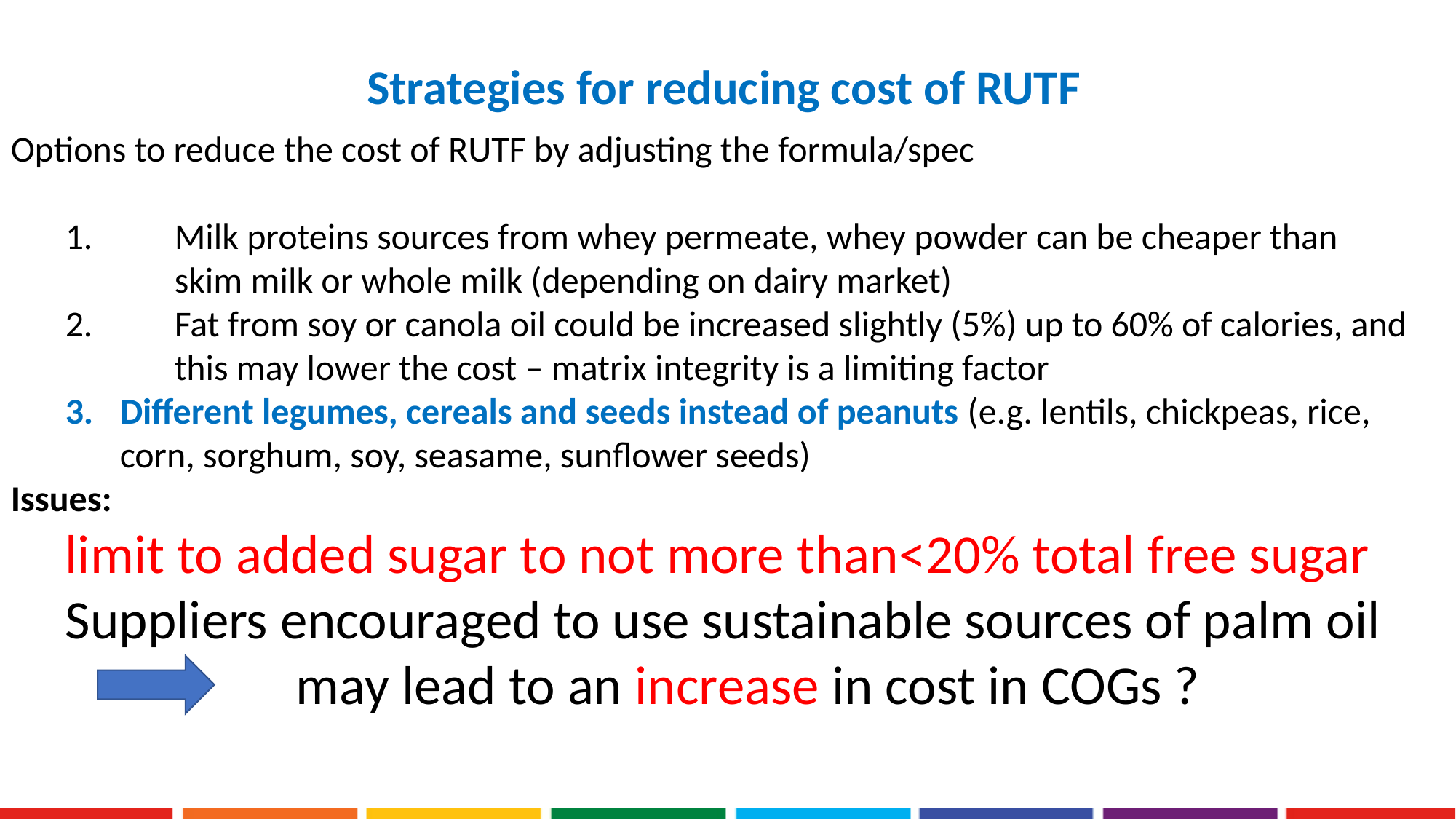

Strategies for reducing cost of RUTF
Options to reduce the cost of RUTF by adjusting the formula/spec

1. 	Milk proteins sources from whey permeate, whey powder can be cheaper than
	skim milk or whole milk (depending on dairy market)
2.	Fat from soy or canola oil could be increased slightly (5%) up to 60% of calories, and 	this may lower the cost – matrix integrity is a limiting factor
Different legumes, cereals and seeds instead of peanuts (e.g. lentils, chickpeas, rice, corn, sorghum, soy, seasame, sunflower seeds)
Issues:
limit to added sugar to not more than<20% total free sugar
Suppliers encouraged to use sustainable sources of palm oil
		 may lead to an increase in cost in COGs ?